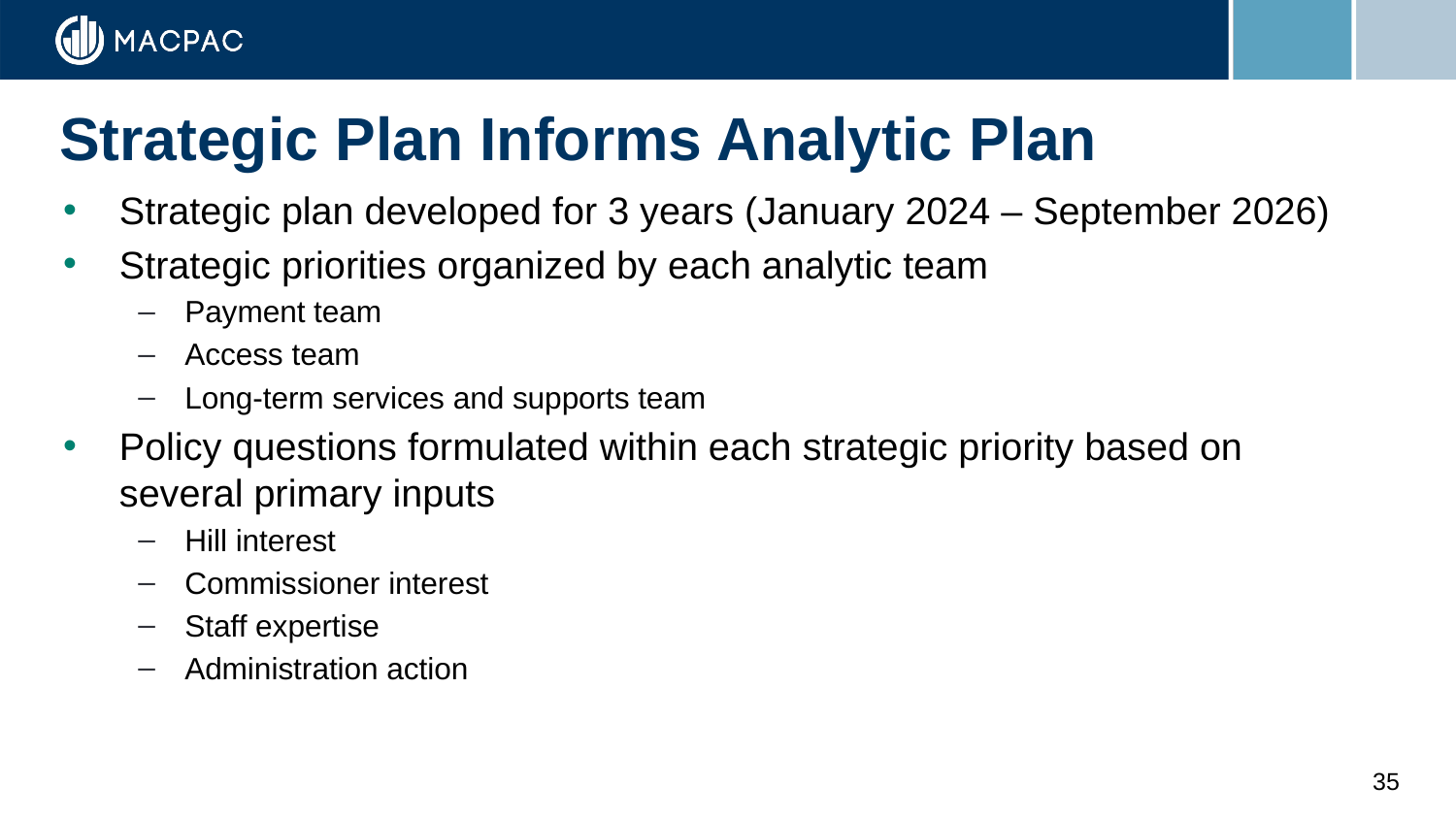

# Strategic Plan Informs Analytic Plan
Strategic plan developed for 3 years (January 2024 – September 2026)
Strategic priorities organized by each analytic team
Payment team
Access team
Long-term services and supports team
Policy questions formulated within each strategic priority based on several primary inputs
Hill interest
Commissioner interest
Staff expertise
Administration action
35